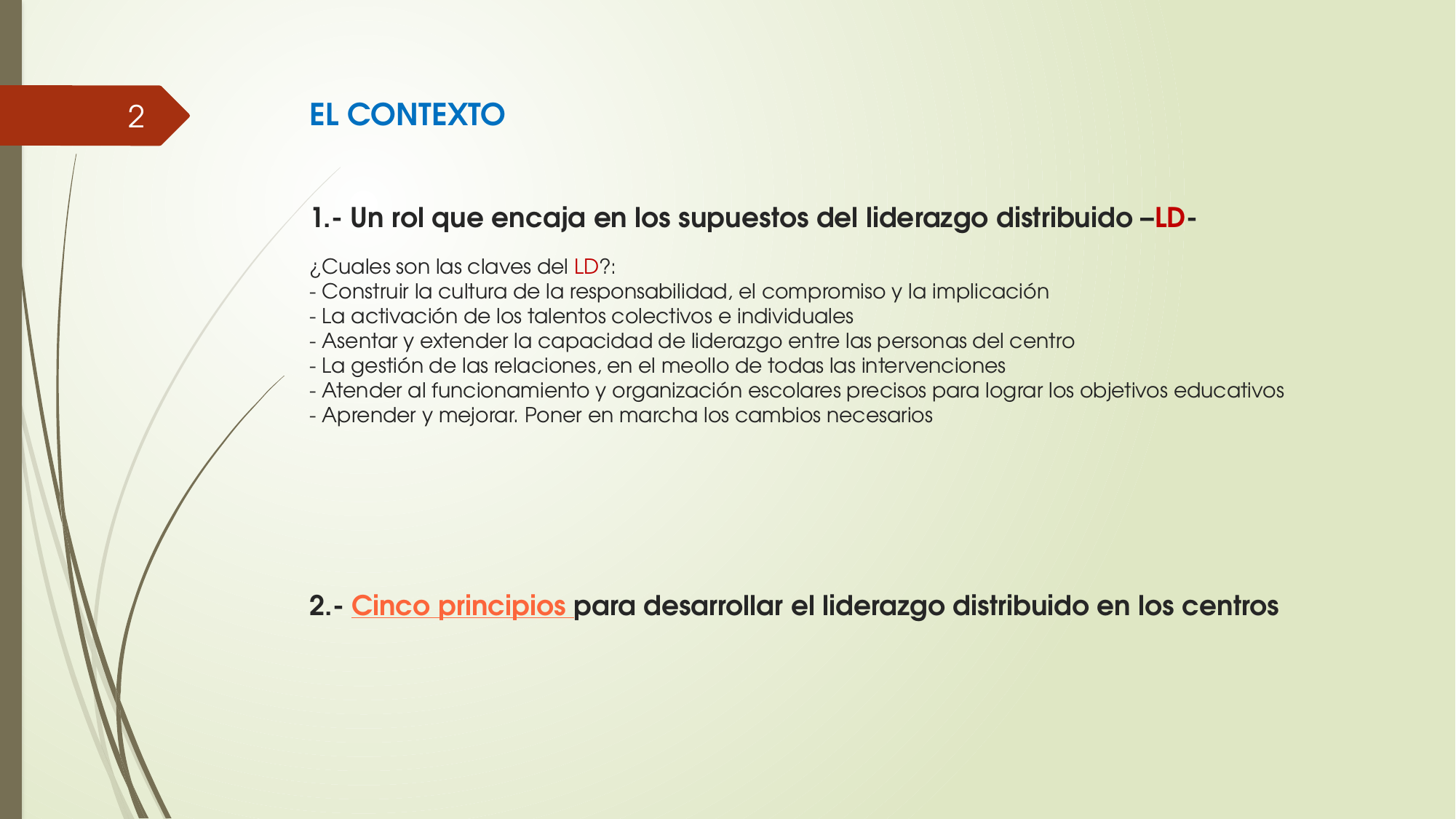

EL CONTEXTO
2
1.- Un rol que encaja en los supuestos del liderazgo distribuido –LD-
# ¿Cuales son las claves del LD?: - Construir la cultura de la responsabilidad, el compromiso y la implicación - La activación de los talentos colectivos e individuales - Asentar y extender la capacidad de liderazgo entre las personas del centro - La gestión de las relaciones, en el meollo de todas las intervenciones - Atender al funcionamiento y organización escolares precisos para lograr los objetivos educativos - Aprender y mejorar. Poner en marcha los cambios necesarios
2.- Cinco principios para desarrollar el liderazgo distribuido en los centros